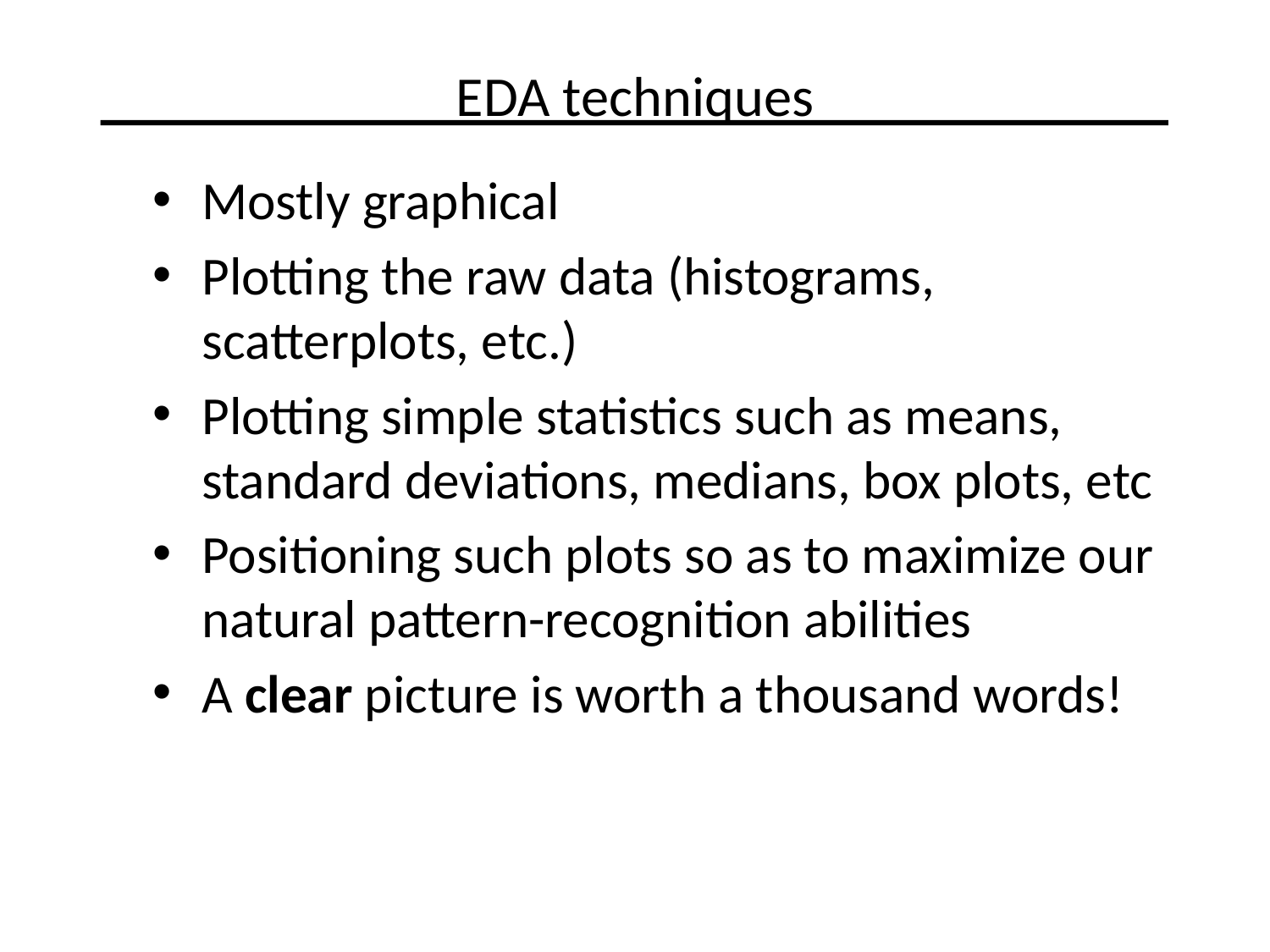

# EDA techniques

Mostly graphical
Plotting the raw data (histograms, scatterplots, etc.)
Plotting simple statistics such as means, standard deviations, medians, box plots, etc
Positioning such plots so as to maximize our natural pattern-recognition abilities
A clear picture is worth a thousand words!